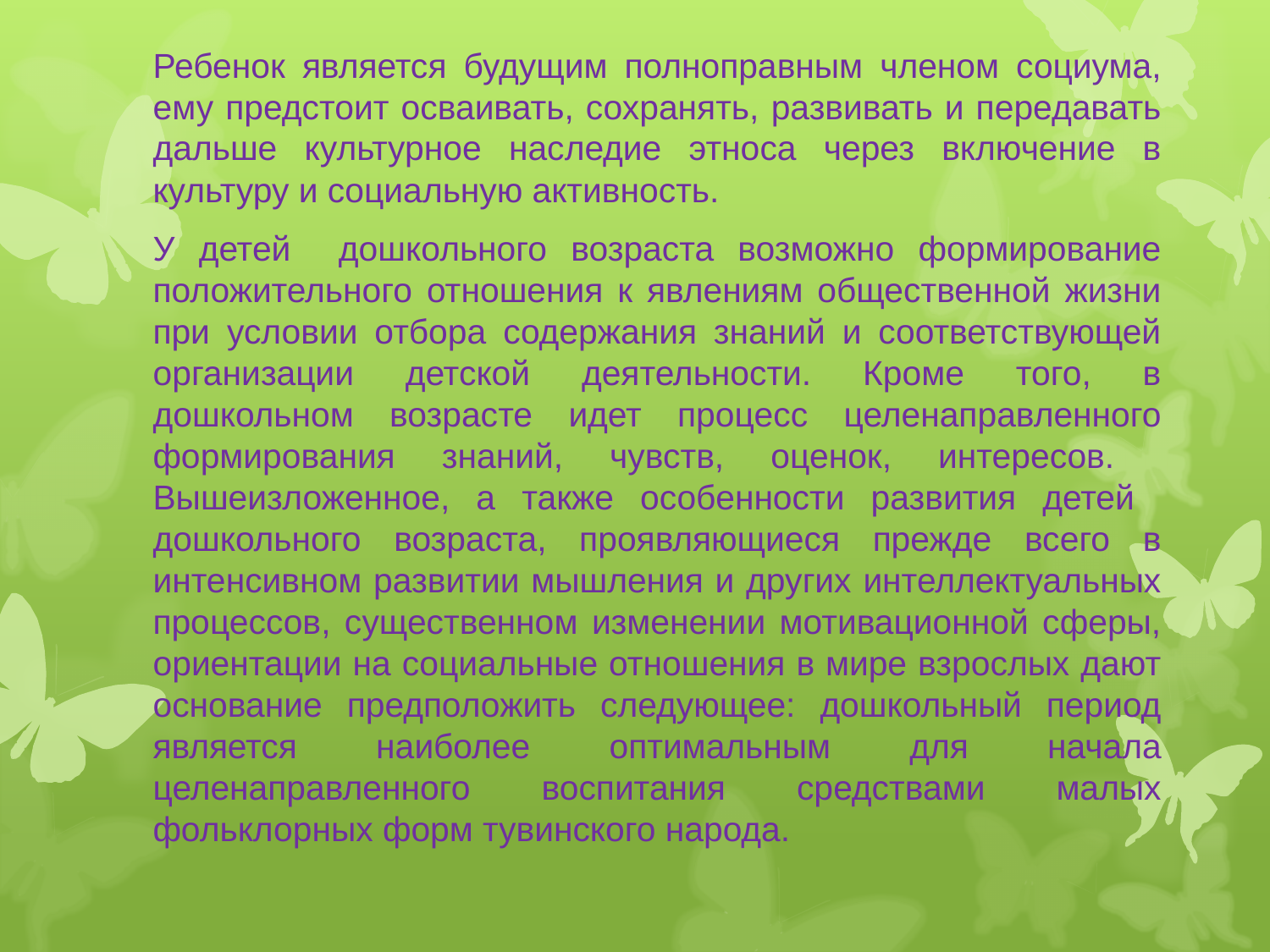

Ребенок является будущим полноправным членом социума, ему предстоит осваивать, сохранять, развивать и передавать дальше культурное наследие этноса через включение в культуру и социальную активность.
У детей  дошкольного возраста возможно формирование положительного отношения к явлениям общественной жизни при условии отбора содержания знаний и соответствующей организации детской деятельности. Кроме того, в дошкольном возрасте идет процесс целенаправленного формирования знаний, чувств, оценок, интересов.  Вышеизложенное, а также особенности развития детей  дошкольного возраста, проявляющиеся прежде всего в интенсивном развитии мышления и других интеллектуальных процессов, существенном изменении мотивационной сферы, ориентации на социальные отношения в мире взрослых дают основание предположить следующее: дошкольный период является наиболее оптимальным для начала целенаправленного воспитания средствами малых фольклорных форм тувинского народа.